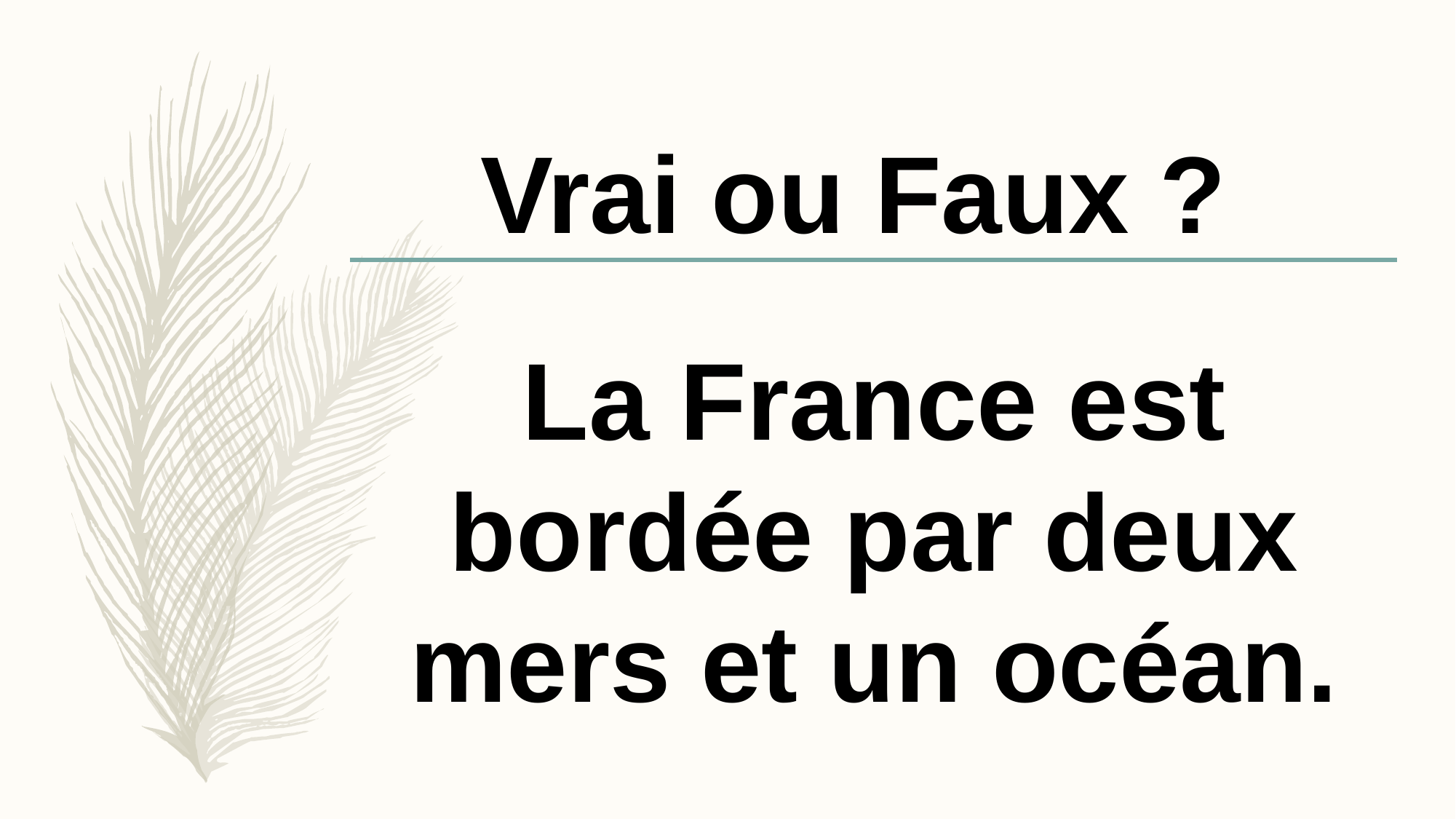

Vrai ou Faux ?
La France est bordée par deux mers et un océan.